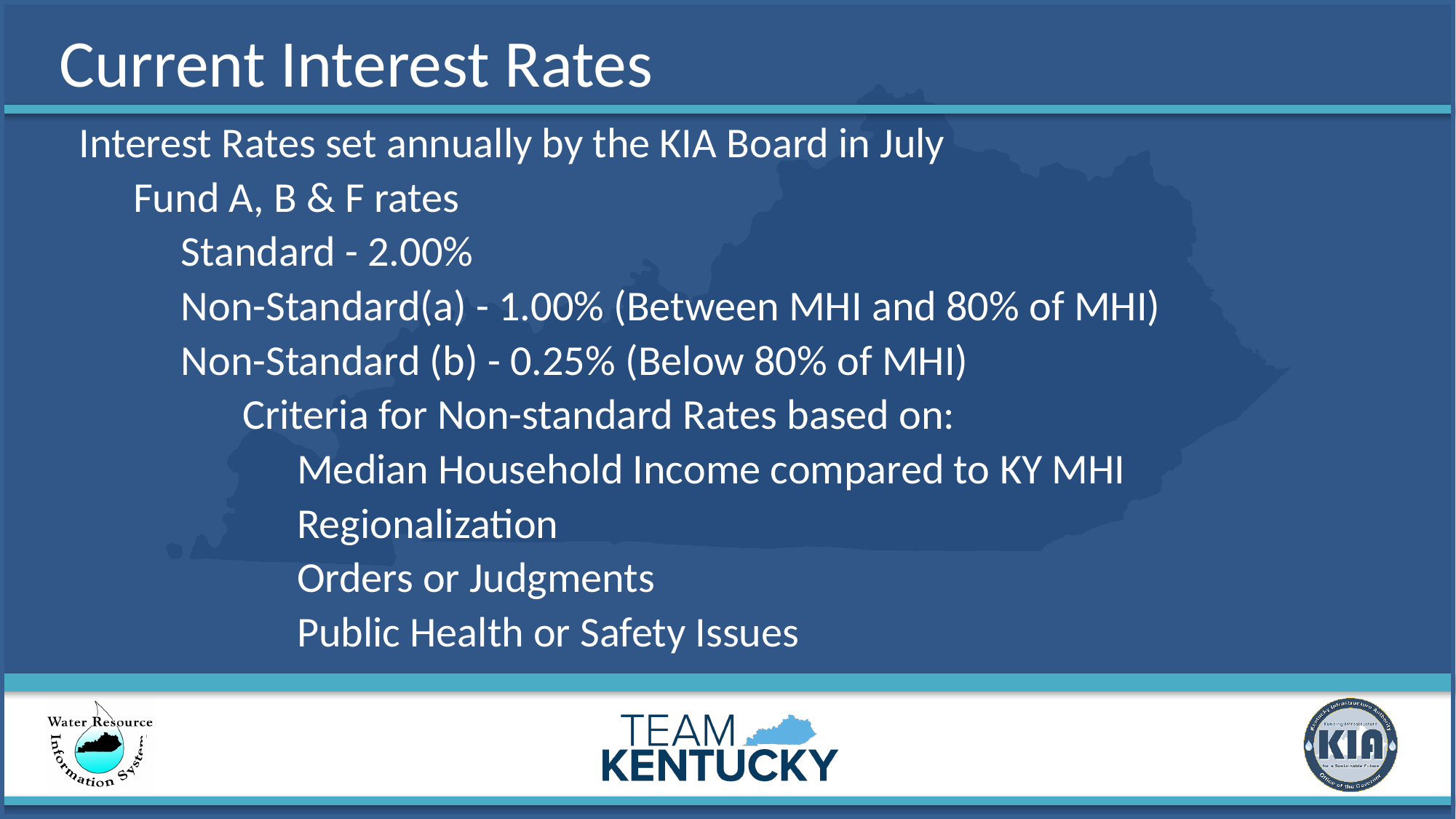

# Current Interest Rates
Interest Rates set annually by the KIA Board in July
Fund A, B & F rates
Standard - 2.00%
Non-Standard(a) - 1.00% (Between MHI and 80% of MHI)
Non-Standard (b) - 0.25% (Below 80% of MHI)
Criteria for Non-standard Rates based on:
Median Household Income compared to KY MHI
Regionalization
Orders or Judgments
Public Health or Safety Issues

Fund C is 3.0%